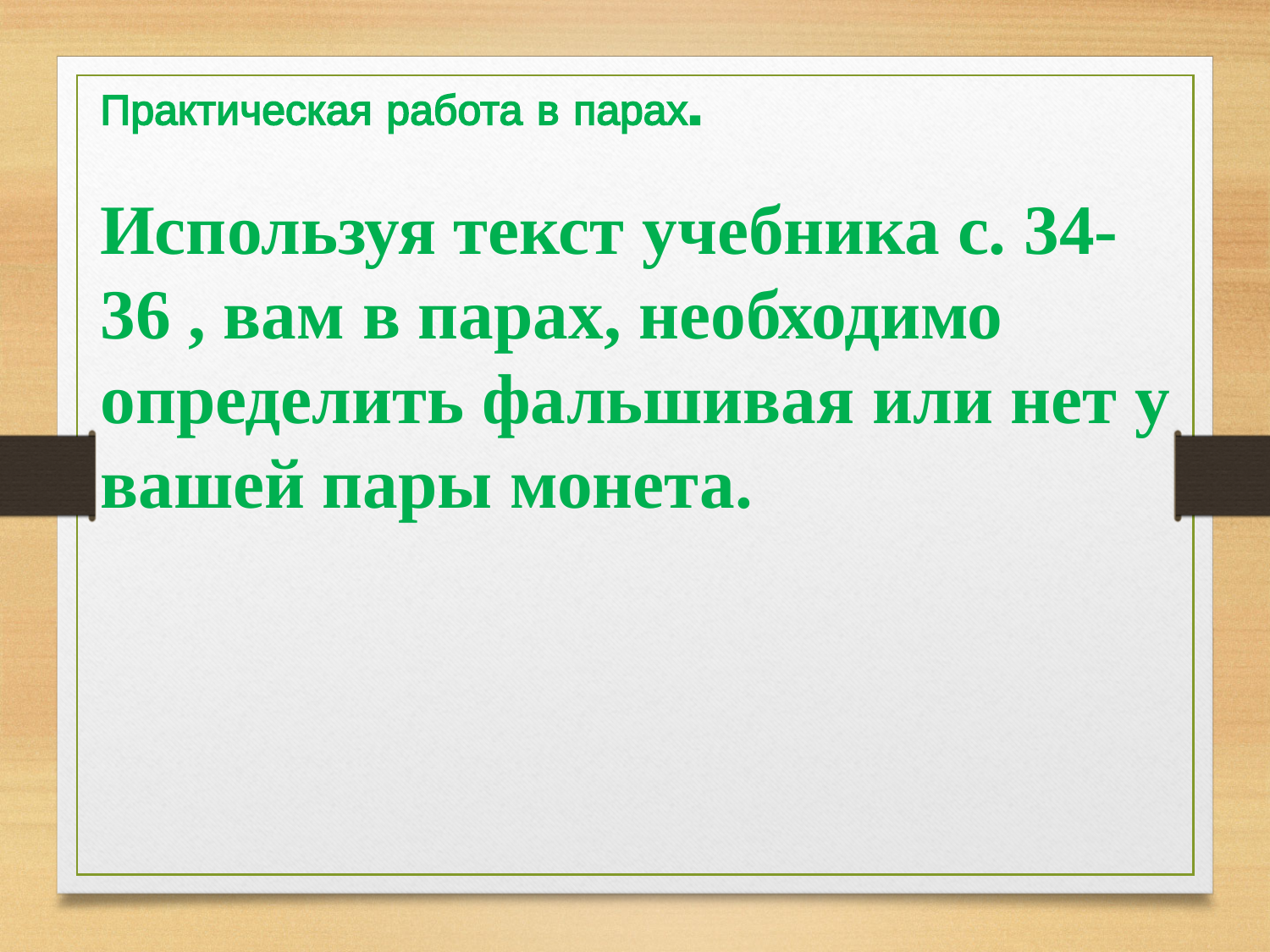

Практическая работа в парах.

Используя текст учебника с. 34-36 , вам в парах, необходимо определить фальшивая или нет у вашей пары монета.